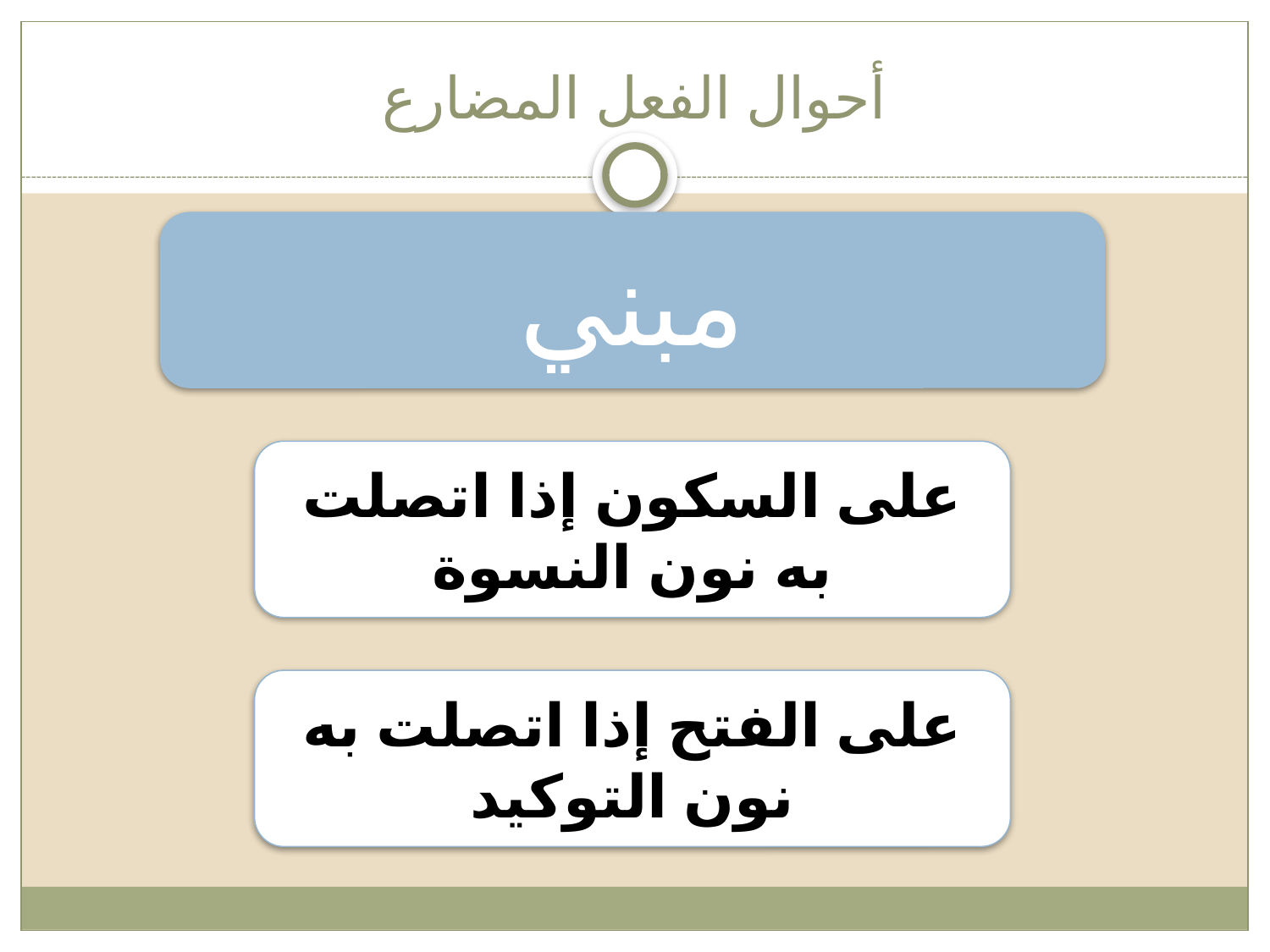

# أحوال الفعل المضارع
مبني
على السكون إذا اتصلت به نون النسوة
على الفتح إذا اتصلت به نون التوكيد